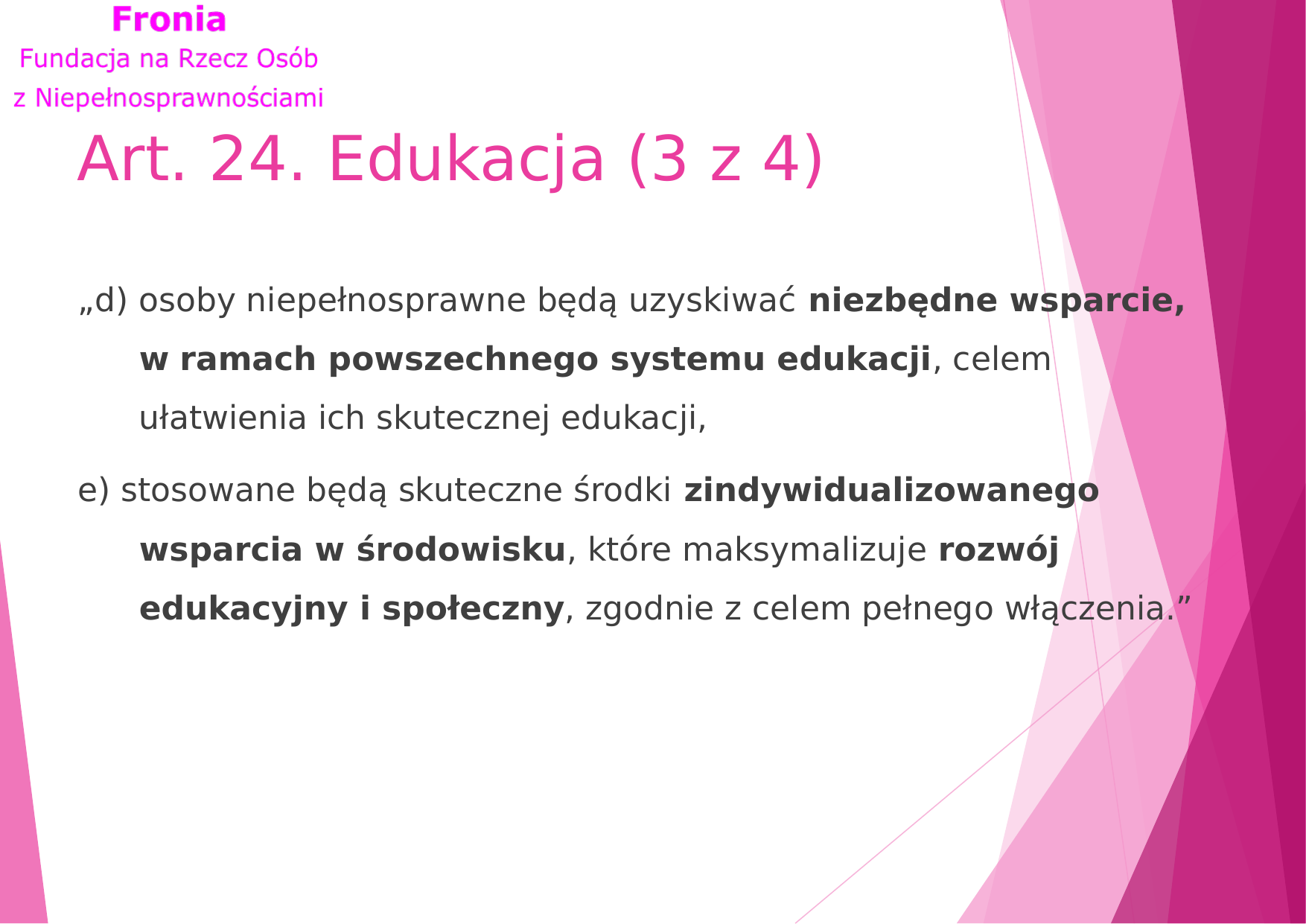

# Art. 24. Edukacja (3 z 4)
„d) osoby niepełnosprawne będą uzyskiwać niezbędne wsparcie, w ramach powszechnego systemu edukacji, celem ułatwienia ich skutecznej edukacji,
e) stosowane będą skuteczne środki zindywidualizowanego wsparcia w środowisku, które maksymalizuje rozwój edukacyjny i społeczny, zgodnie z celem pełnego włączenia.”